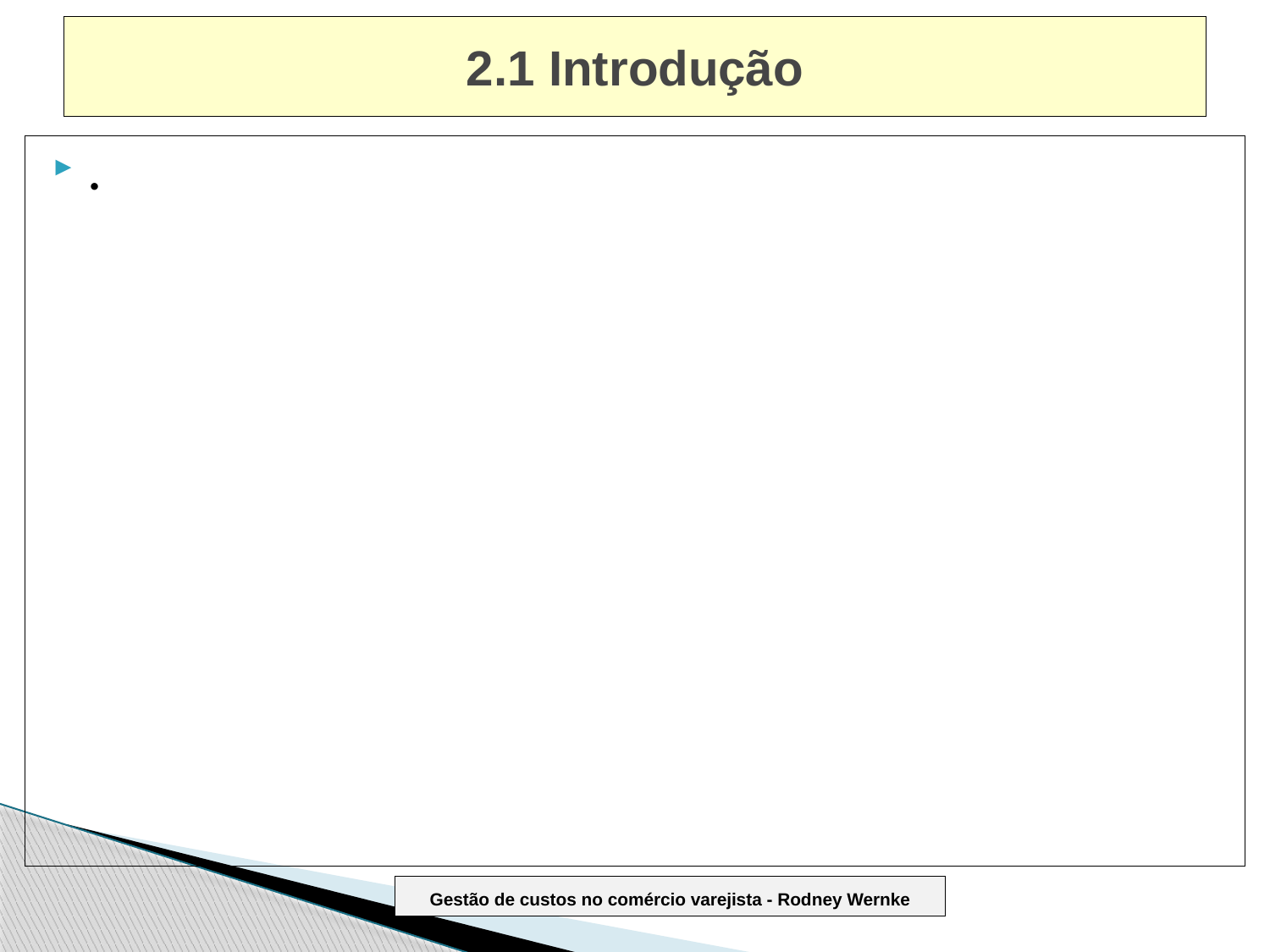

# 2.1 Introdução
.
Gestão de custos no comércio varejista - Rodney Wernke